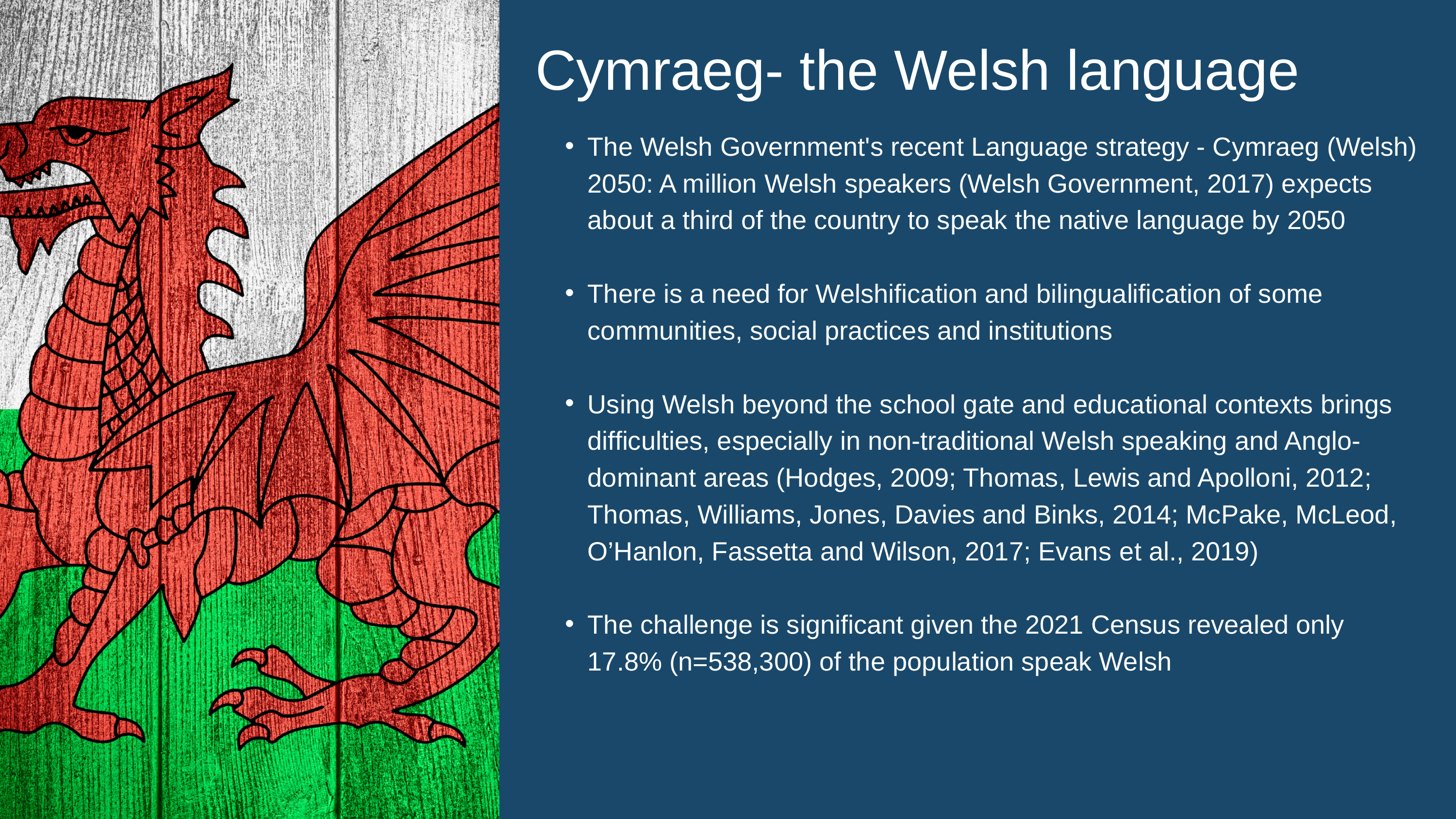

Cymraeg- the Welsh language
The Welsh Government's recent Language strategy - Cymraeg (Welsh) 2050: A million Welsh speakers (Welsh Government, 2017) expects about a third of the country to speak the native language by 2050

There is a need for Welshification and bilingualification of some communities, social practices and institutions

Using Welsh beyond the school gate and educational contexts brings difficulties, especially in non-traditional Welsh speaking and Anglo-dominant areas (Hodges, 2009; Thomas, Lewis and Apolloni, 2012; Thomas, Williams, Jones, Davies and Binks, 2014; McPake, McLeod, O’Hanlon, Fassetta and Wilson, 2017; Evans et al., 2019)

The challenge is significant given the 2021 Census revealed only 17.8% (n=538,300) of the population speak Welsh